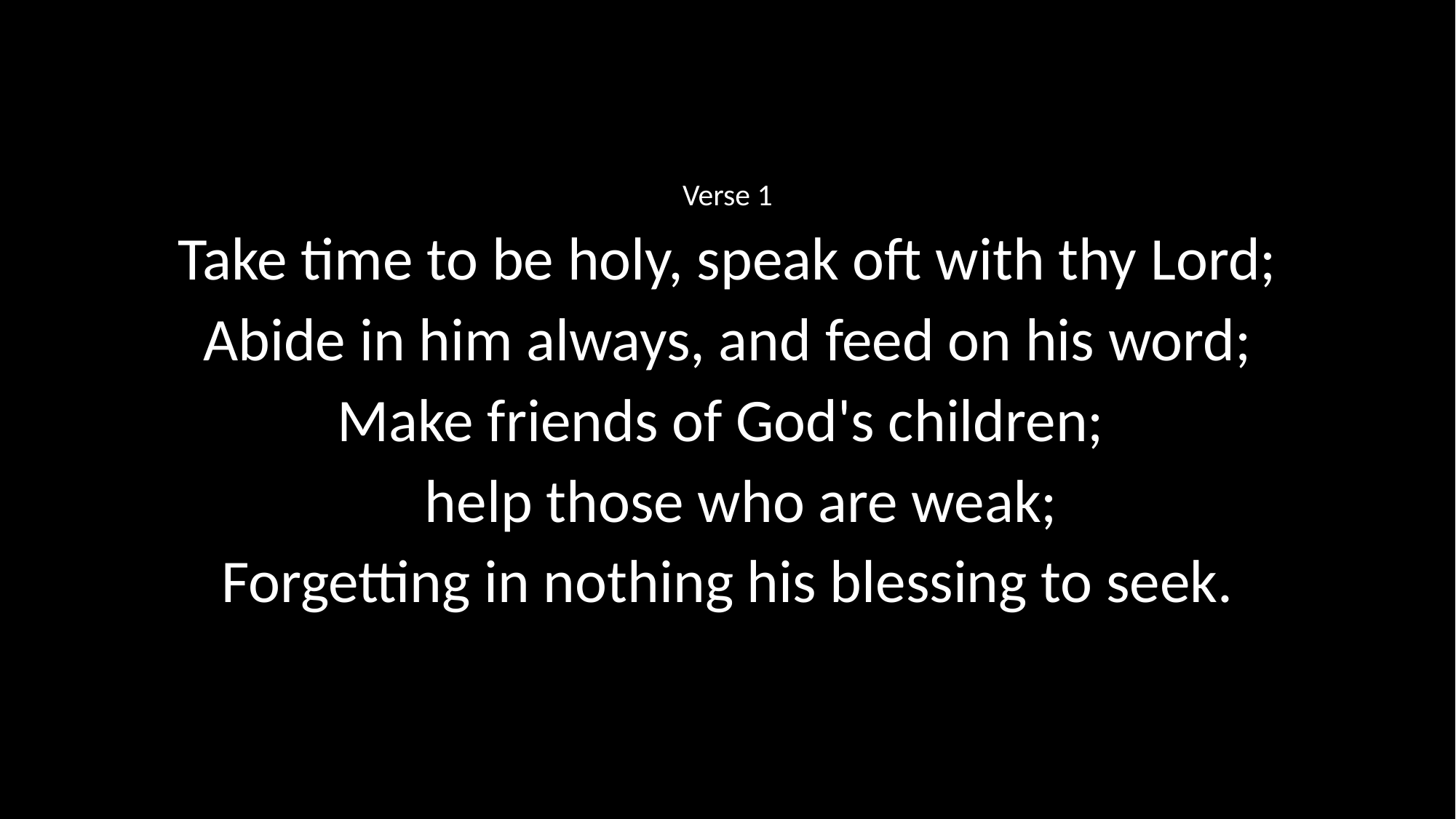

Verse 1
Take time to be holy, speak oft with thy Lord;
Abide in him always, and feed on his word;
Make friends of God's children;
	help those who are weak;
Forgetting in nothing his blessing to seek.